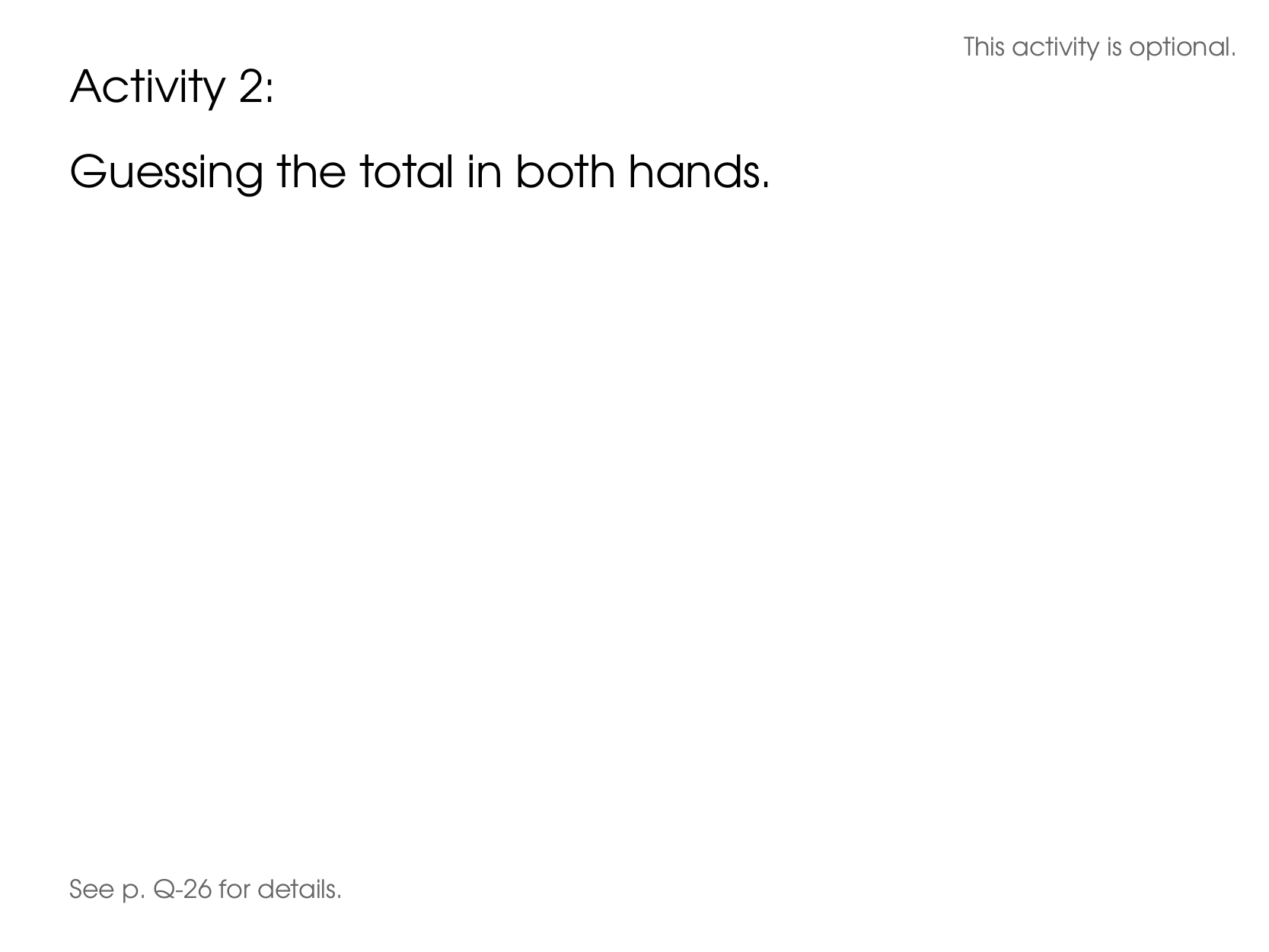

This activity is optional.
Activity 2:
Guessing the total in both hands.
See p. Q-26 for details.